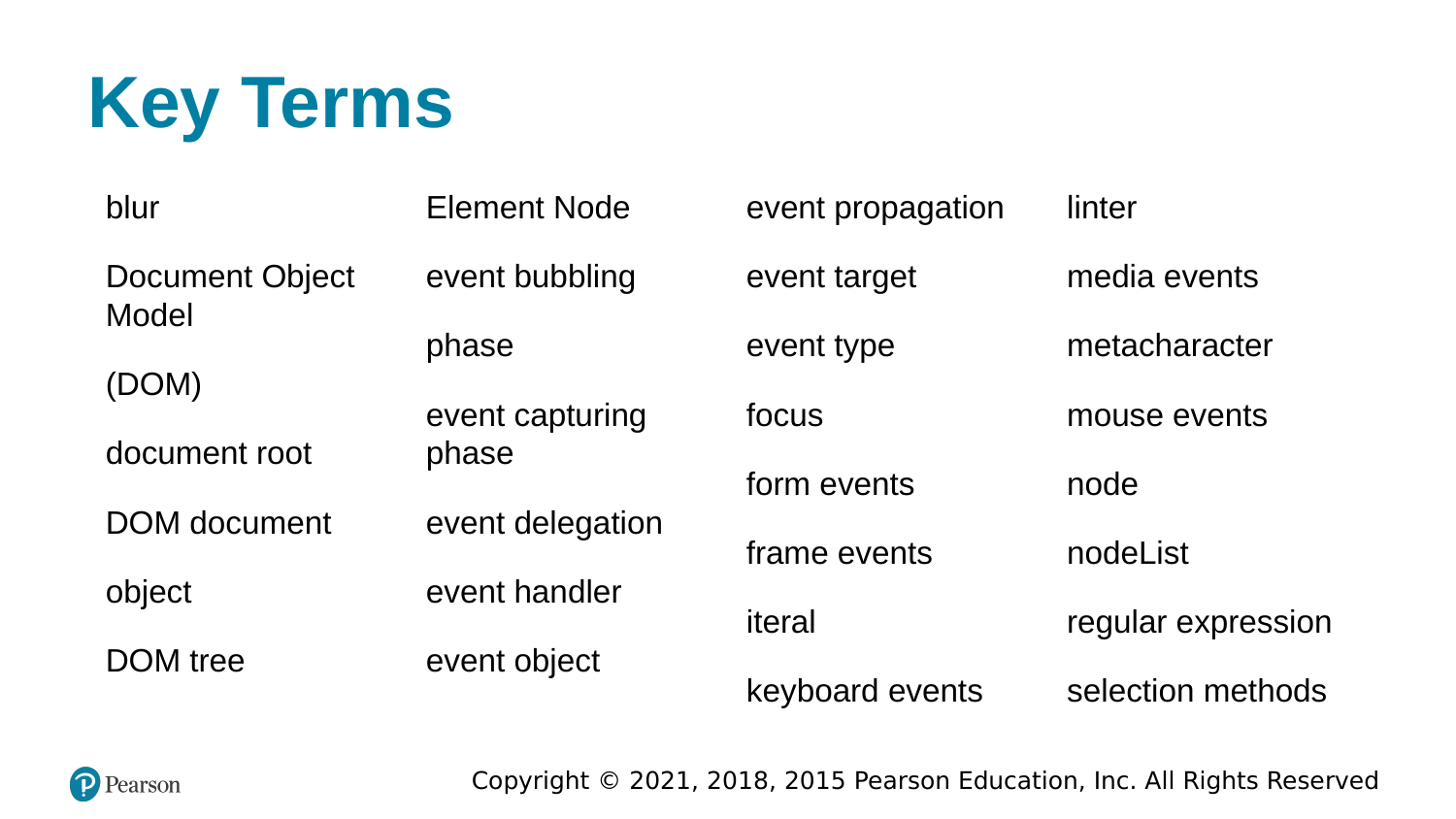

# Key Terms
blur
Document Object Model
(DOM)
document root
DOM document
object
DOM tree
Element Node
event bubbling
phase
event capturing phase
event delegation
event handler
event object
event propagation
event target
event type
focus
form events
frame events
iteral
keyboard events
linter
media events
metacharacter
mouse events
node
nodeList
regular expression
selection methods